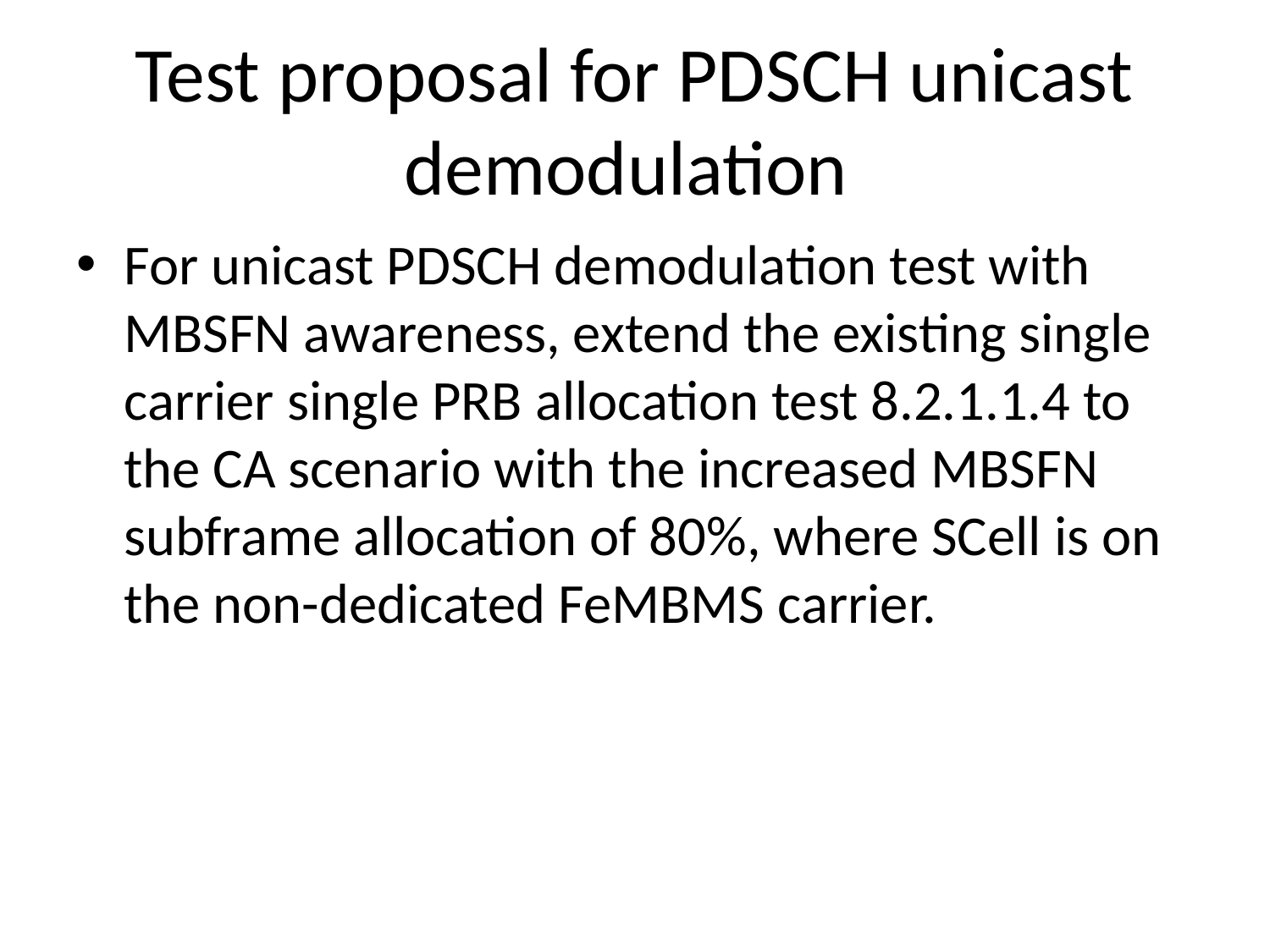

# Test proposal for PDSCH unicast demodulation
For unicast PDSCH demodulation test with MBSFN awareness, extend the existing single carrier single PRB allocation test 8.2.1.1.4 to the CA scenario with the increased MBSFN subframe allocation of 80%, where SCell is on the non-dedicated FeMBMS carrier.